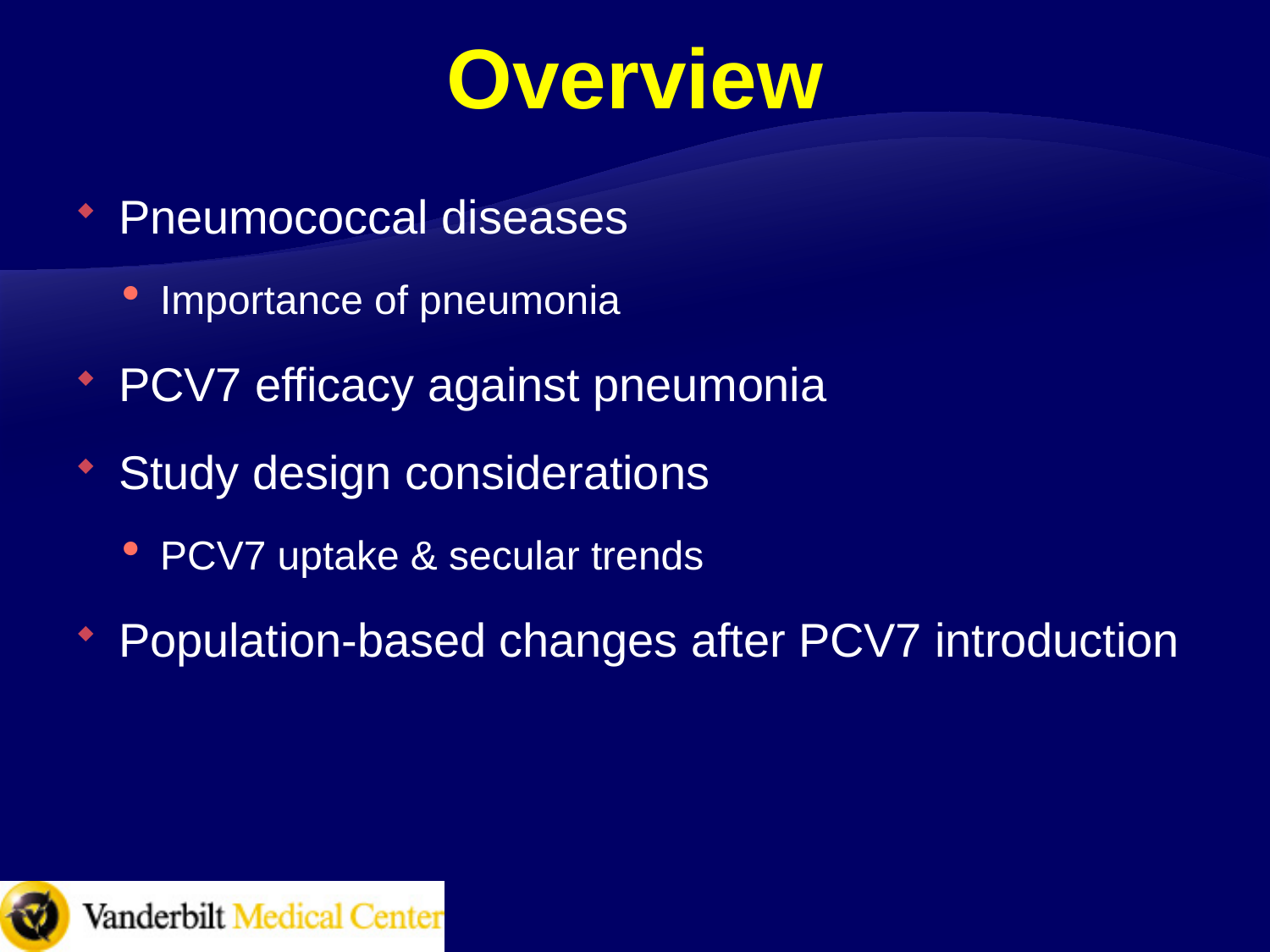

# Overview
Pneumococcal diseases
Importance of pneumonia
PCV7 efficacy against pneumonia
Study design considerations
PCV7 uptake & secular trends
Population-based changes after PCV7 introduction